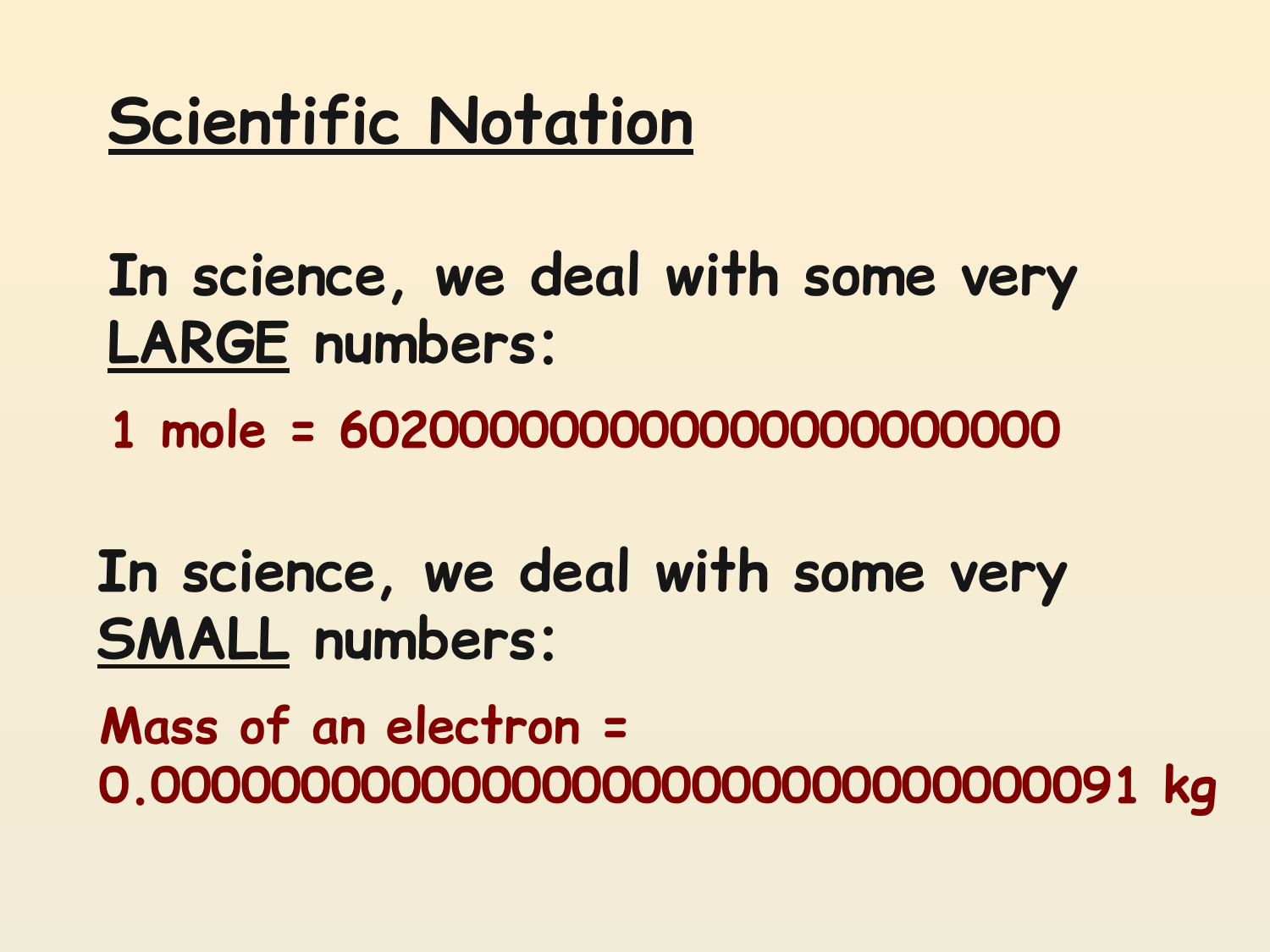

Scientific Notation
In science, we deal with some very LARGE numbers:
1 mole = 602000000000000000000000
In science, we deal with some very SMALL numbers:
Mass of an electron =
0.000000000000000000000000000000091 kg